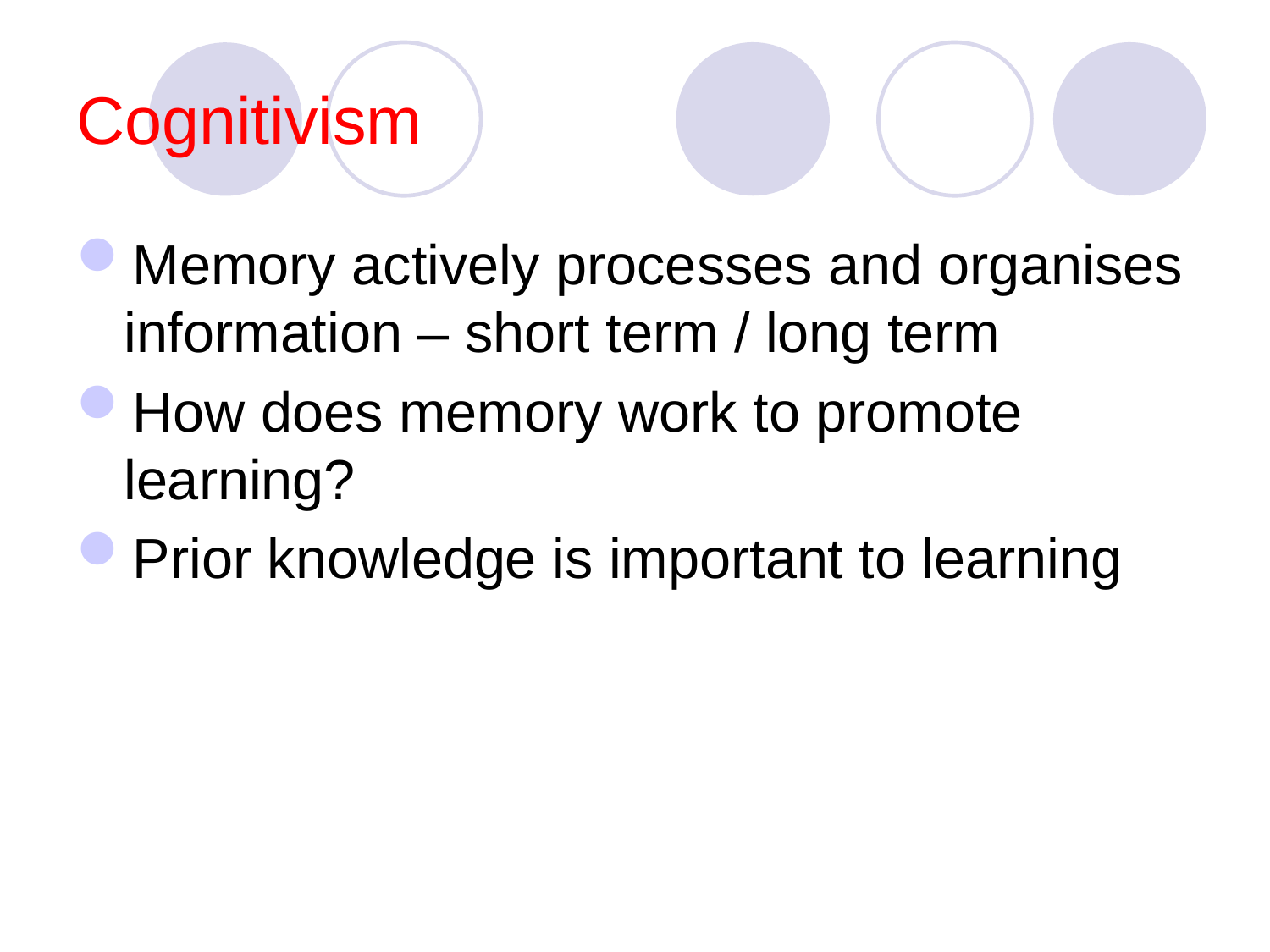

# Cognitivism
Memory actively processes and organises information – short term / long term
How does memory work to promote learning?
Prior knowledge is important to learning